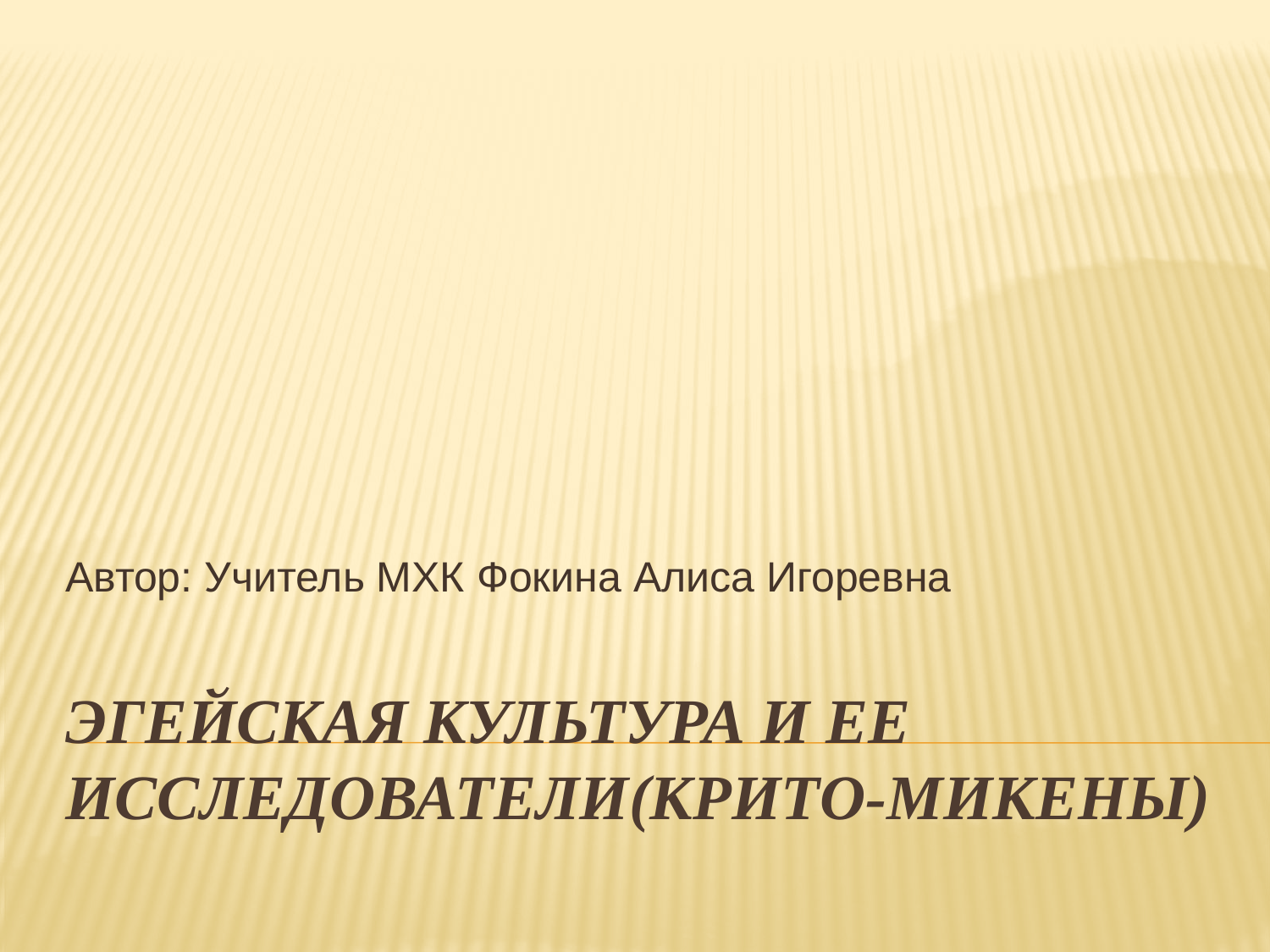

Автор: Учитель МХК Фокина Алиса Игоревна

# Эгейская культура и ее исследователи(Крито-Микены)